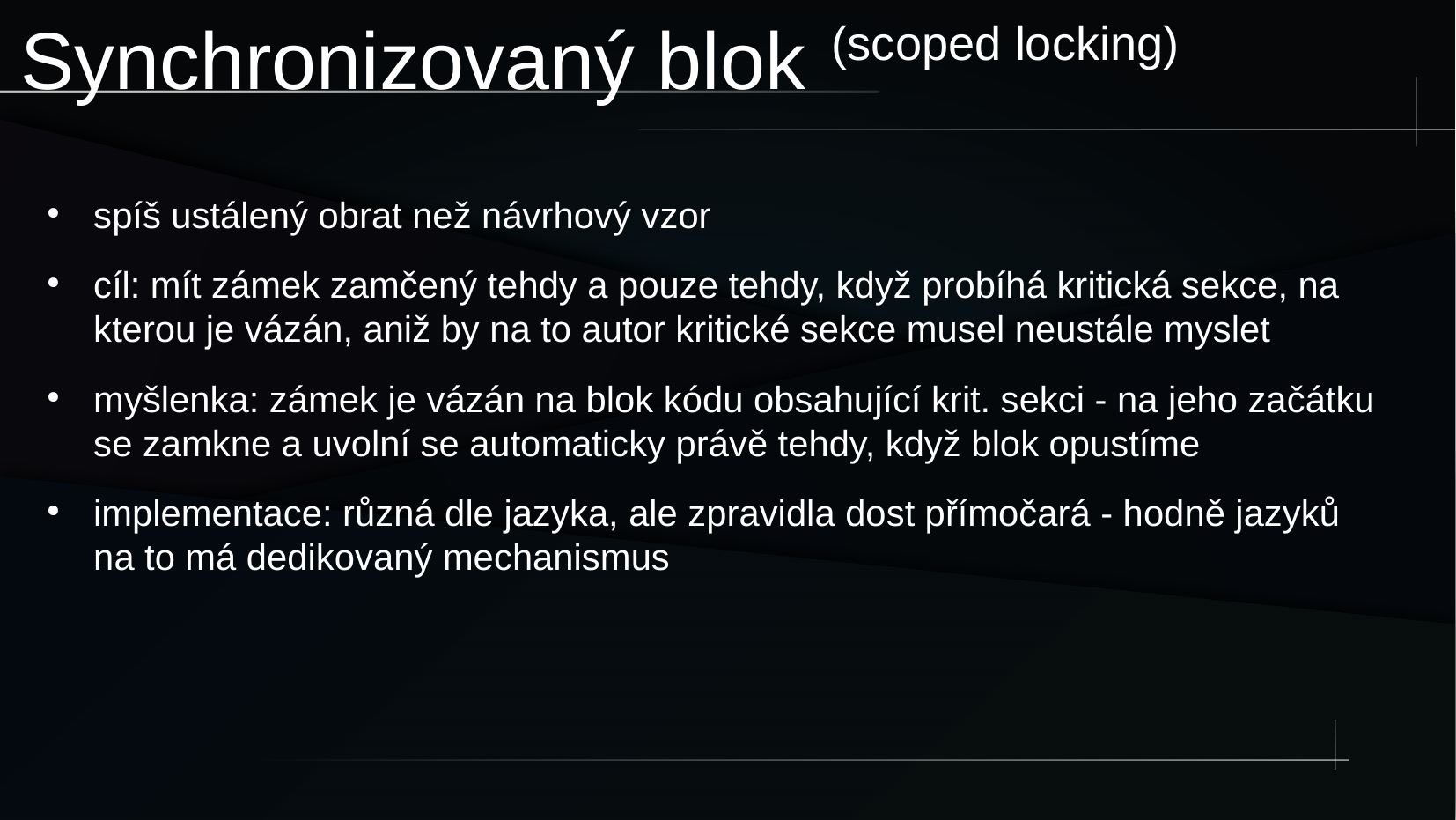

Synchronizovaný blok
(scoped locking)
spíš ustálený obrat než návrhový vzor
cíl: mít zámek zamčený tehdy a pouze tehdy, když probíhá kritická sekce, na kterou je vázán, aniž by na to autor kritické sekce musel neustále myslet
myšlenka: zámek je vázán na blok kódu obsahující krit. sekci - na jeho začátku se zamkne a uvolní se automaticky právě tehdy, když blok opustíme
implementace: různá dle jazyka, ale zpravidla dost přímočará - hodně jazyků na to má dedikovaný mechanismus